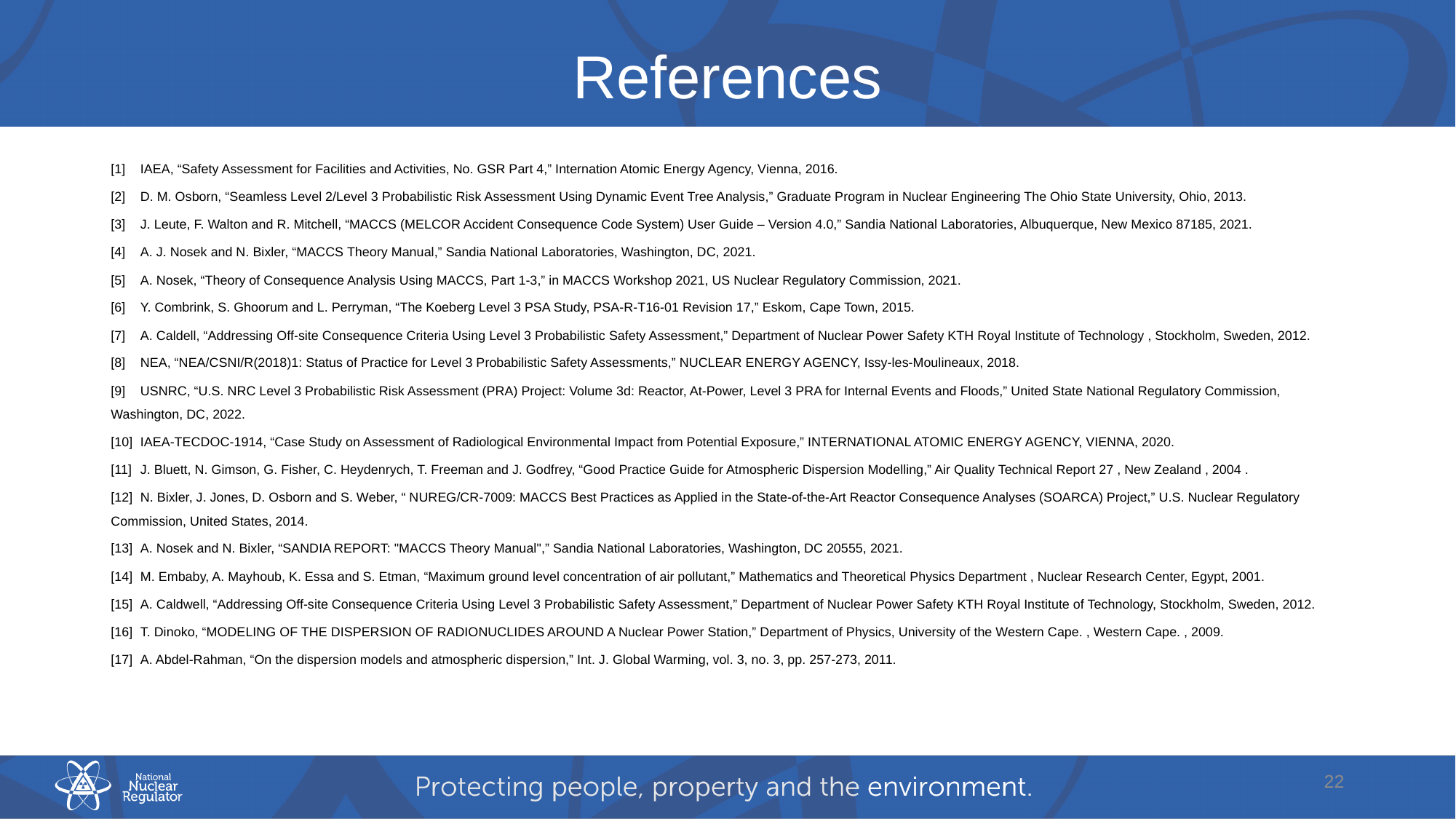

# References
[1] 	IAEA, “Safety Assessment for Facilities and Activities, No. GSR Part 4,” Internation Atomic Energy Agency, Vienna, 2016.
[2] 	D. M. Osborn, “Seamless Level 2/Level 3 Probabilistic Risk Assessment Using Dynamic Event Tree Analysis,” Graduate Program in Nuclear Engineering The Ohio State University, Ohio, 2013.
[3] 	J. Leute, F. Walton and R. Mitchell, “MACCS (MELCOR Accident Consequence Code System) User Guide – Version 4.0,” Sandia National Laboratories, Albuquerque, New Mexico 87185, 2021.
[4] 	A. J. Nosek and N. Bixler, “MACCS Theory Manual,” Sandia National Laboratories, Washington, DC, 2021.
[5] 	A. Nosek, “Theory of Consequence Analysis Using MACCS, Part 1-3,” in MACCS Workshop 2021, US Nuclear Regulatory Commission, 2021.
[6] 	Y. Combrink, S. Ghoorum and L. Perryman, “The Koeberg Level 3 PSA Study, PSA-R-T16-01 Revision 17,” Eskom, Cape Town, 2015.
[7] 	A. Caldell, “Addressing Off-site Consequence Criteria Using Level 3 Probabilistic Safety Assessment,” Department of Nuclear Power Safety KTH Royal Institute of Technology , Stockholm, Sweden, 2012.
[8] 	NEA, “NEA/CSNI/R(2018)1: Status of Practice for Level 3 Probabilistic Safety Assessments,” NUCLEAR ENERGY AGENCY, Issy-les-Moulineaux, 2018.
[9] 	USNRC, “U.S. NRC Level 3 Probabilistic Risk Assessment (PRA) Project: Volume 3d: Reactor, At-Power, Level 3 PRA for Internal Events and Floods,” United State National Regulatory Commission, Washington, DC, 2022.
[10] 	IAEA-TECDOC-1914, “Case Study on Assessment of Radiological Environmental Impact from Potential Exposure,” INTERNATIONAL ATOMIC ENERGY AGENCY, VIENNA, 2020.
[11] 	J. Bluett, N. Gimson, G. Fisher, C. Heydenrych, T. Freeman and J. Godfrey, “Good Practice Guide for Atmospheric Dispersion Modelling,” Air Quality Technical Report 27 , New Zealand , 2004 .
[12] 	N. Bixler, J. Jones, D. Osborn and S. Weber, “ NUREG/CR-7009: MACCS Best Practices as Applied in the State-of-the-Art Reactor Consequence Analyses (SOARCA) Project,” U.S. Nuclear Regulatory Commission, United States, 2014.
[13] 	A. Nosek and N. Bixler, “SANDIA REPORT: "MACCS Theory Manual",” Sandia National Laboratories, Washington, DC 20555, 2021.
[14] 	M. Embaby, A. Mayhoub, K. Essa and S. Etman, “Maximum ground level concentration of air pollutant,” Mathematics and Theoretical Physics Department , Nuclear Research Center, Egypt, 2001.
[15] 	A. Caldwell, “Addressing Off-site Consequence Criteria Using Level 3 Probabilistic Safety Assessment,” Department of Nuclear Power Safety KTH Royal Institute of Technology, Stockholm, Sweden, 2012.
[16] 	T. Dinoko, “MODELING OF THE DISPERSION OF RADIONUCLIDES AROUND A Nuclear Power Station,” Department of Physics, University of the Western Cape. , Western Cape. , 2009.
[17] 	A. Abdel-Rahman, “On the dispersion models and atmospheric dispersion,” Int. J. Global Warming, vol. 3, no. 3, pp. 257-273, 2011.

22